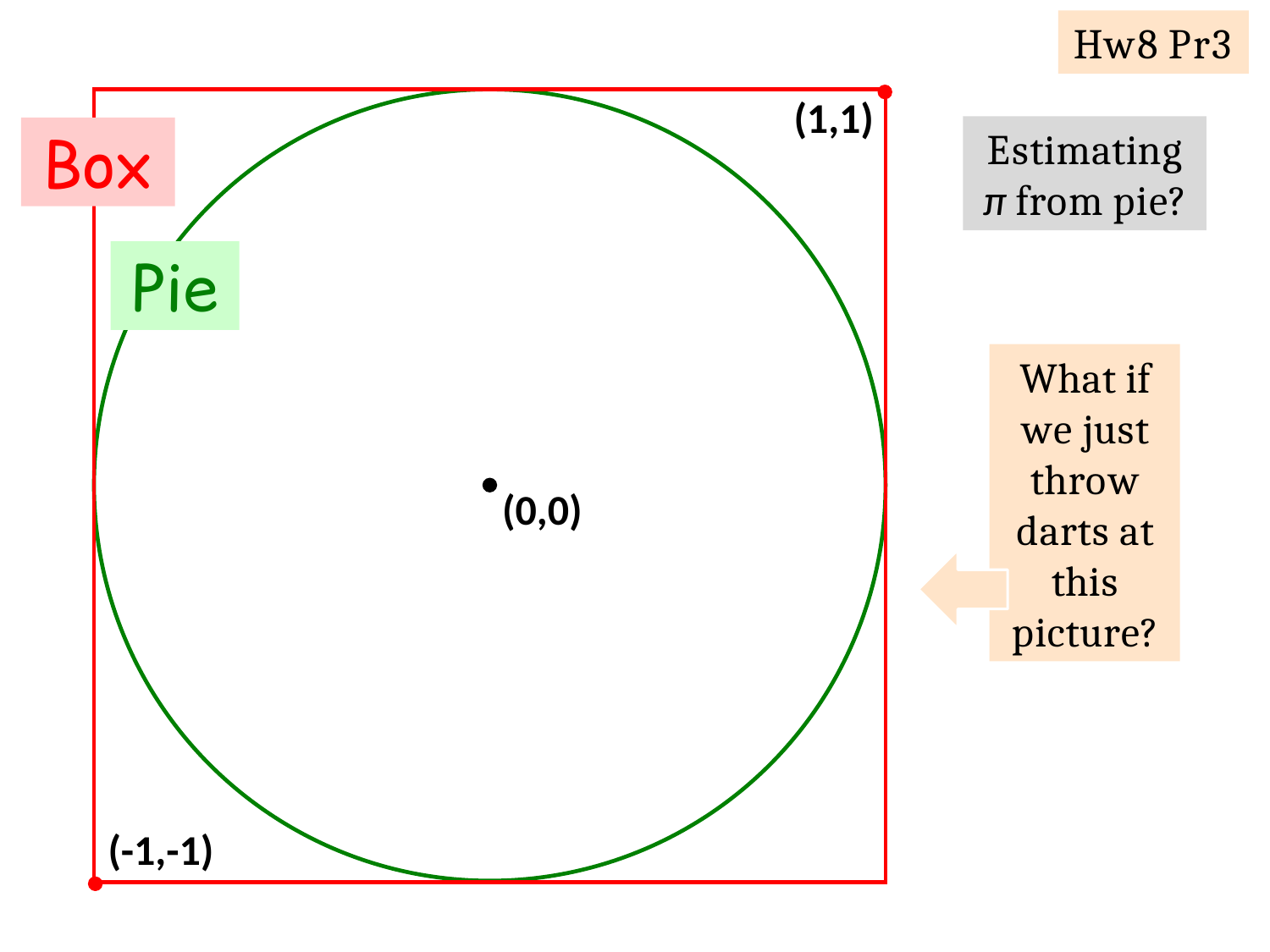

Hw8 Pr3
(1,1)

Estimating π from pie?
Box
Pie
What if we just throw darts at this picture?
(0,0)

(-1,-1)